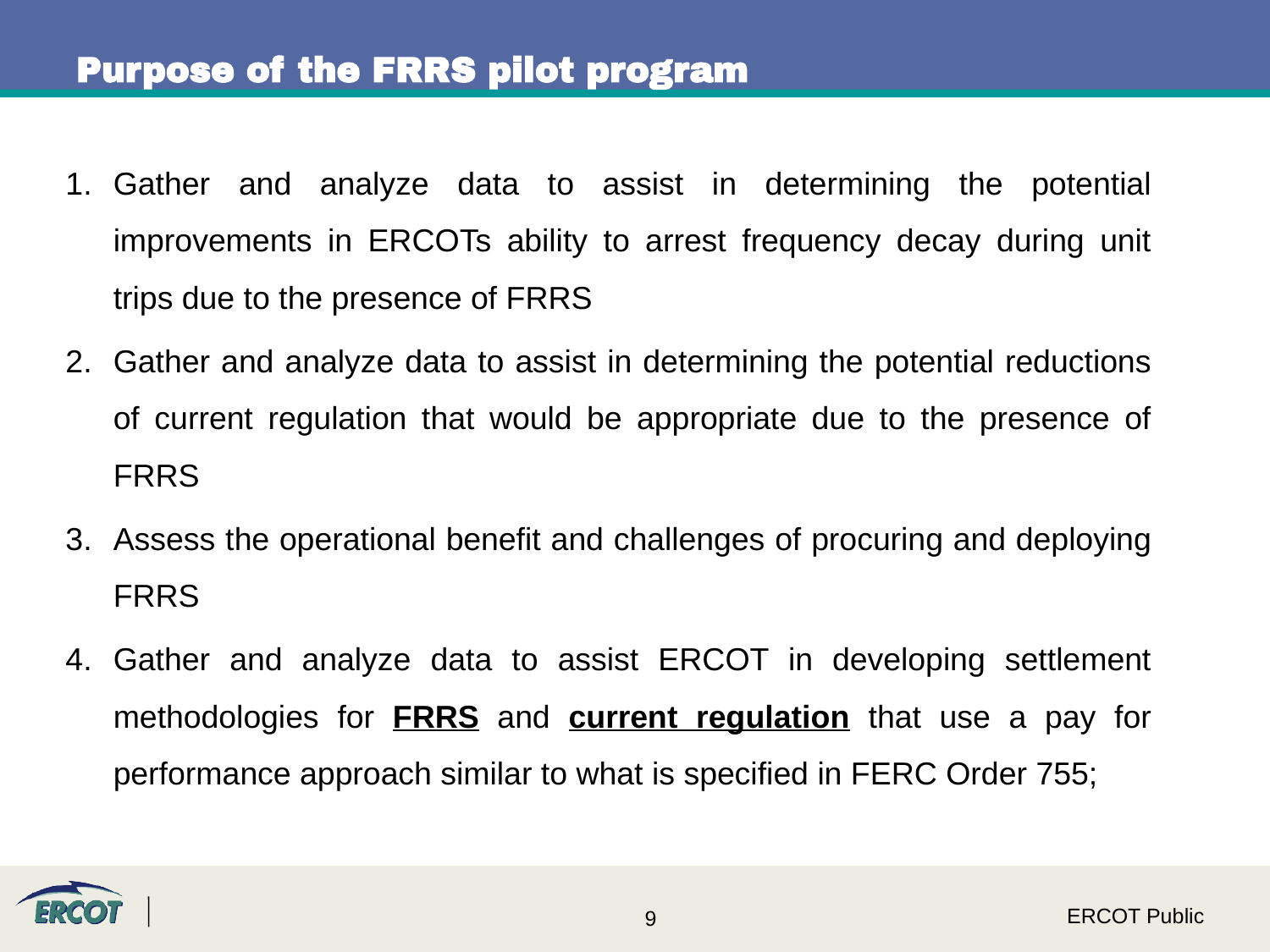

# Purpose of the FRRS pilot program
Gather and analyze data to assist in determining the potential improvements in ERCOTs ability to arrest frequency decay during unit trips due to the presence of FRRS
Gather and analyze data to assist in determining the potential reductions of current regulation that would be appropriate due to the presence of FRRS
Assess the operational benefit and challenges of procuring and deploying FRRS
Gather and analyze data to assist ERCOT in developing settlement methodologies for FRRS and current regulation that use a pay for performance approach similar to what is specified in FERC Order 755;

ERCOT Public